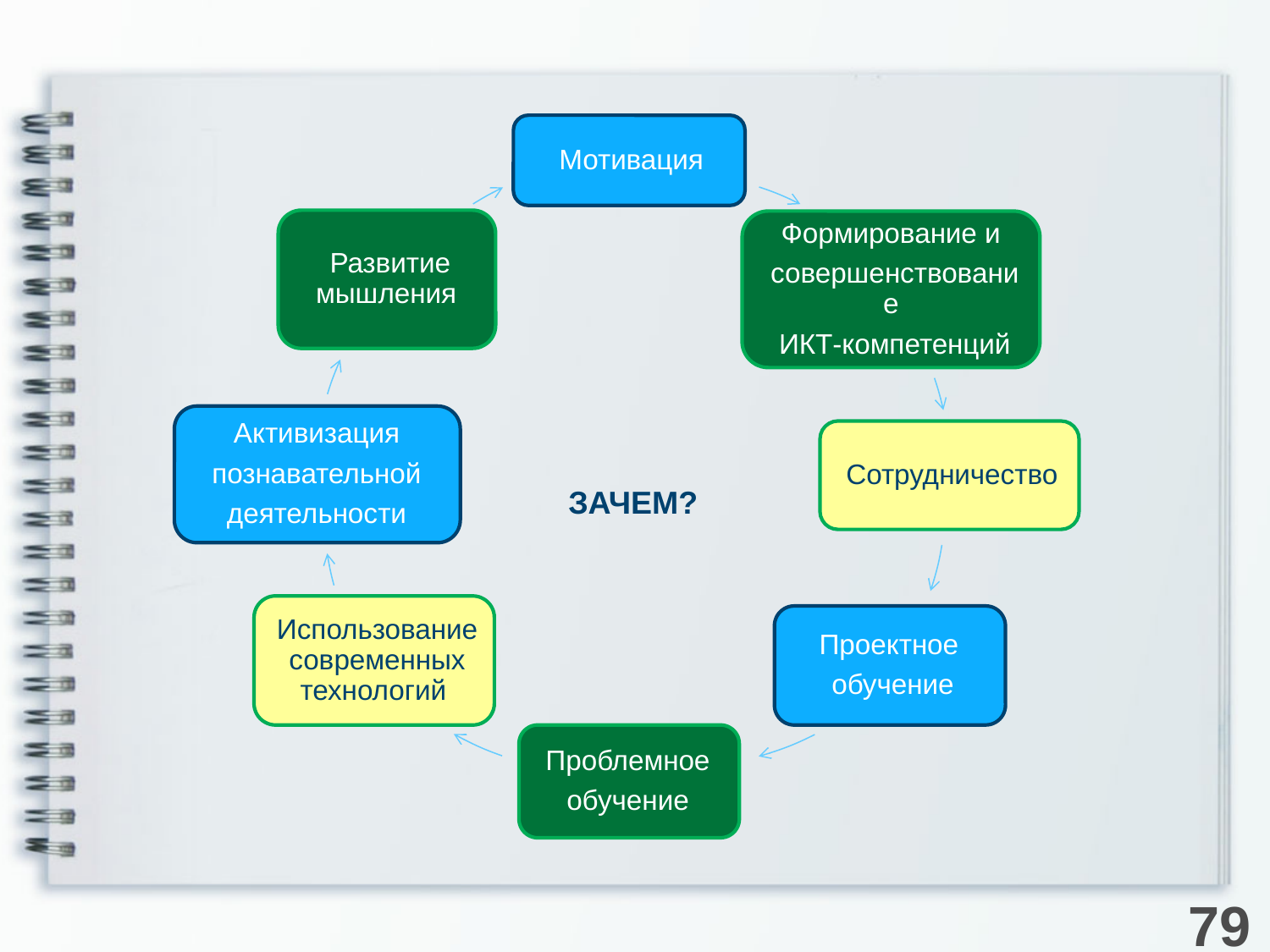

Мотивация
Формирование и
совершенствование
ИКТ-компетенций
Сотрудничество
Проектное
обучение
Проблемное
обучение
Использование современных технологий
Активизация
познавательной
деятельности
Развитие мышления
ЗАЧЕМ?
79